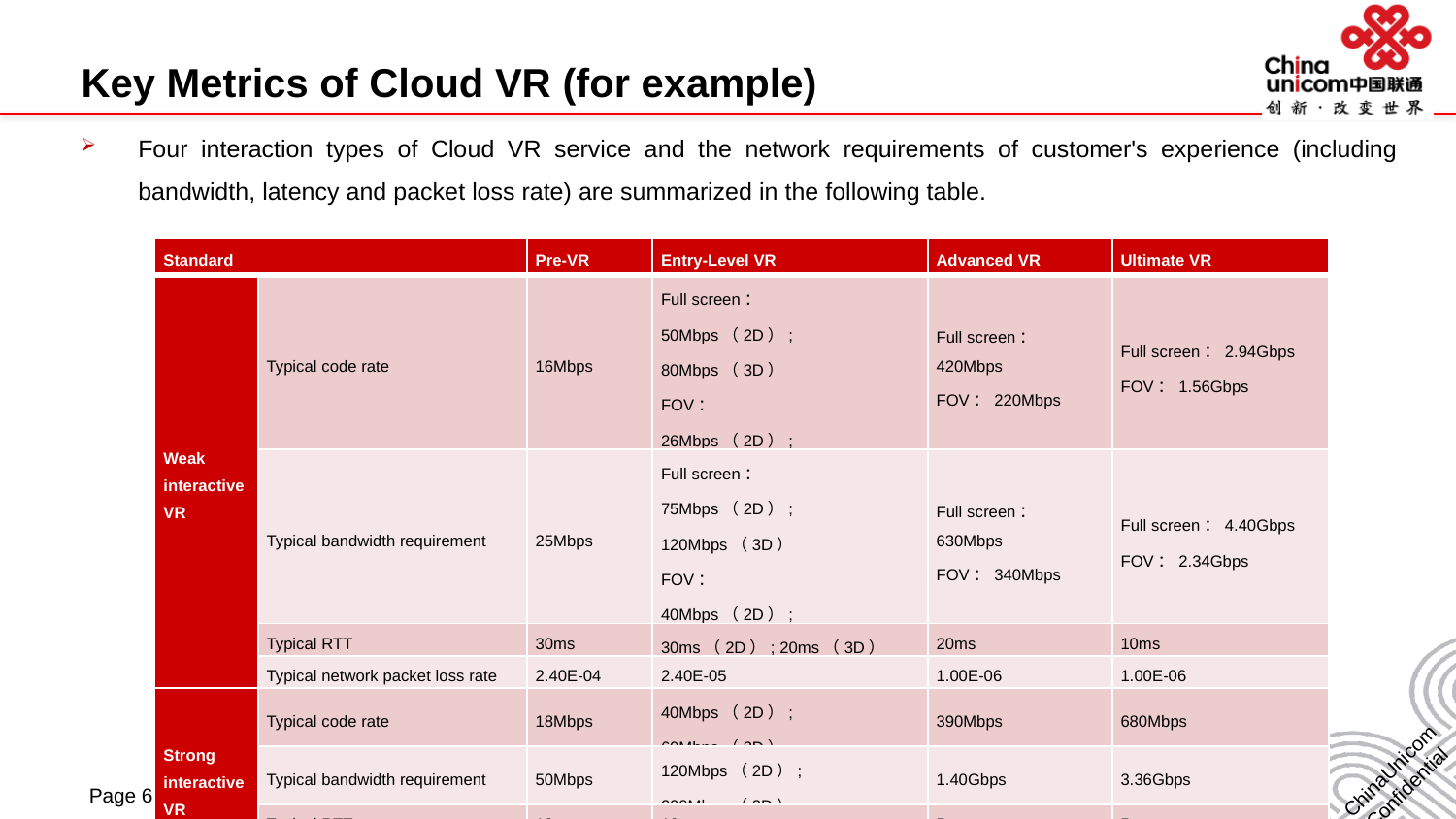

Key Metrics of Cloud VR (for example)
Four interaction types of Cloud VR service and the network requirements of customer's experience (including bandwidth, latency and packet loss rate) are summarized in the following table.
| Standard |  | Pre-VR | Entry-Level VR | Advanced VR | Ultimate VR |
| --- | --- | --- | --- | --- | --- |
| Weak interactive VR | Typical code rate | 16Mbps | Full screen： 50Mbps（2D）; 80Mbps（3D） FOV： 26Mbps（2D）; 42Mbps（3D） | Full screen：420Mbps FOV：220Mbps | Full screen：2.94Gbps FOV：1.56Gbps |
|  | Typical bandwidth requirement | 25Mbps | Full screen： 75Mbps（2D）; 120Mbps（3D） FOV： 40Mbps（2D）; 63Mbps（3D） | Full screen：630Mbps FOV：340Mbps | Full screen：4.40Gbps FOV：2.34Gbps |
|  | Typical RTT | 30ms | 30ms（2D）; 20ms（3D） | 20ms | 10ms |
|  | Typical network packet loss rate | 2.40E-04 | 2.40E-05 | 1.00E-06 | 1.00E-06 |
| Strong interactive VR | Typical code rate | 18Mbps | 40Mbps（2D）; 60Mbps（3D） | 390Mbps | 680Mbps |
|  | Typical bandwidth requirement | 50Mbps | 120Mbps（2D）; 200Mbps（3D） | 1.40Gbps | 3.36Gbps |
|  | Typical RTT | 10ms | 10ms | 5ms | 5ms |
|  | Typical network packet loss rate | 1.00E-06 | 1.00E-06 | 1.00E-06 | 1.00E-06 |
Page 6